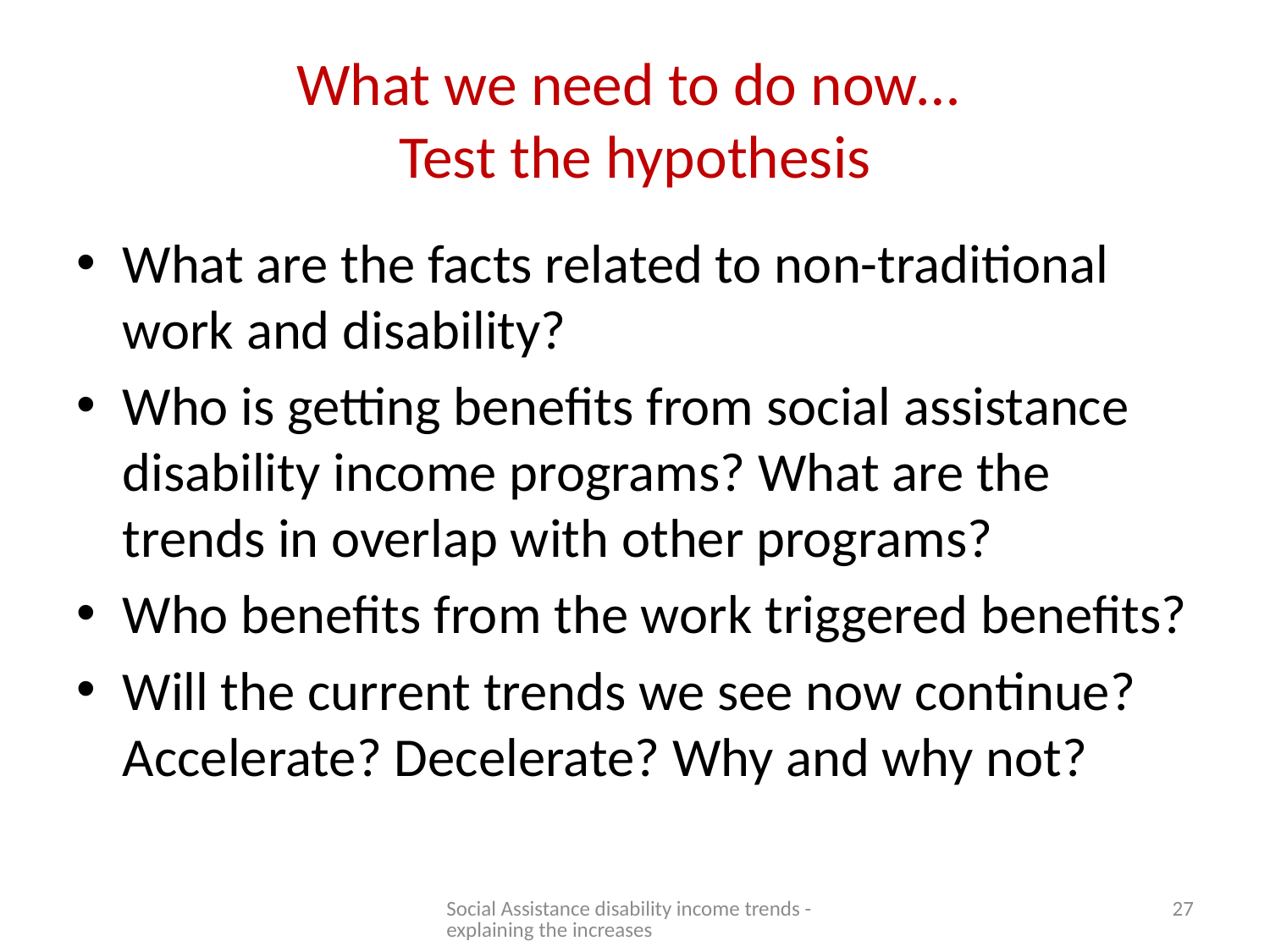

# What we need to do now… Test the hypothesis
What are the facts related to non-traditional work and disability?
Who is getting benefits from social assistance disability income programs? What are the trends in overlap with other programs?
Who benefits from the work triggered benefits?
Will the current trends we see now continue? Accelerate? Decelerate? Why and why not?
Social Assistance disability income trends - explaining the increases
27